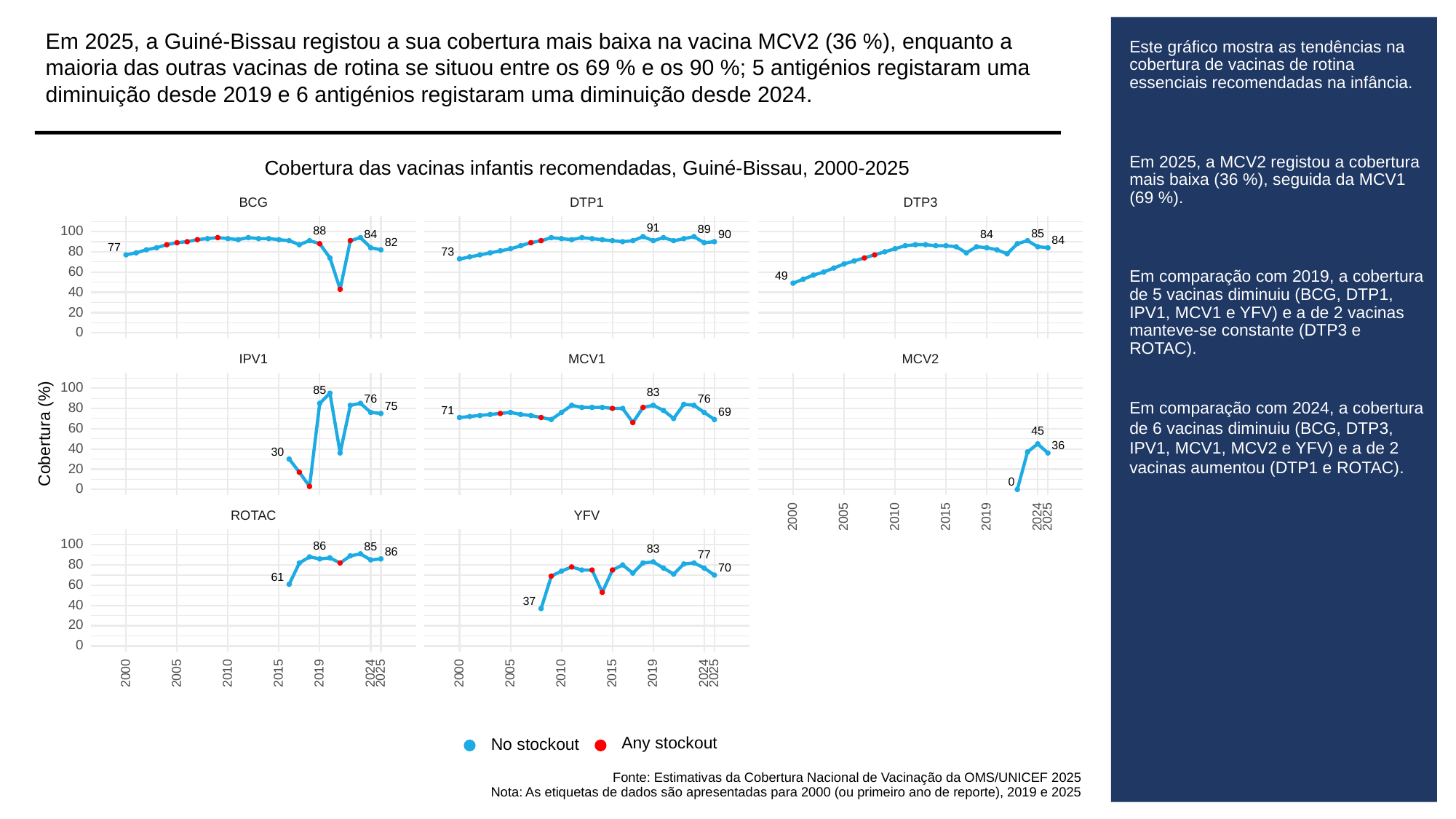

Em 2025, a Guiné-Bissau registou a sua cobertura mais baixa na vacina MCV2 (36 %), enquanto a maioria das outras vacinas de rotina se situou entre os 69 % e os 90 %; 5 antigénios registaram uma diminuição desde 2019 e 6 antigénios registaram uma diminuição desde 2024.
# Este gráfico mostra as tendências na cobertura de vacinas de rotina essenciais recomendadas na infância.

Em 2025, a MCV2 registou a cobertura mais baixa (36 %), seguida da MCV1 (69 %).

Em comparação com 2019, a cobertura de 5 vacinas diminuiu (BCG, DTP1, IPV1, MCV1 e YFV) e a de 2 vacinas manteve-se constante (DTP3 e ROTAC).

Em comparação com 2024, a cobertura de 6 vacinas diminuiu (BCG, DTP3, IPV1, MCV1, MCV2 e YFV) e a de 2 vacinas aumentou (DTP1 e ROTAC).

Cobertura das vacinas infantis recomendadas, Guiné-Bissau, 2000-2025
BCG
DTP3
DTP1

91
89
100
88
85
90
84
84

84

82

77

80

73

60

49

40

20

0

MCV1
MCV2
IPV1

100
85

83

76
76

75

80

71

69

60
Cobertura (%)
45

36
40

30

20

0

0

ROTAC
YFV
2000
2005
2010
2015
2019
2024
2025

100
86
85

83
86
77

80

70

61

60

37
40

20

0

2000
2005
2010
2015
2019
2024
2025
2000
2005
2010
2015
2019
2024
2025
Any stockout
No stockout

Fonte: Estimativas da Cobertura Nacional de Vacinação da OMS/UNICEF 2025
Nota: As etiquetas de dados são apresentadas para 2000 (ou primeiro ano de reporte), 2019 e 2025